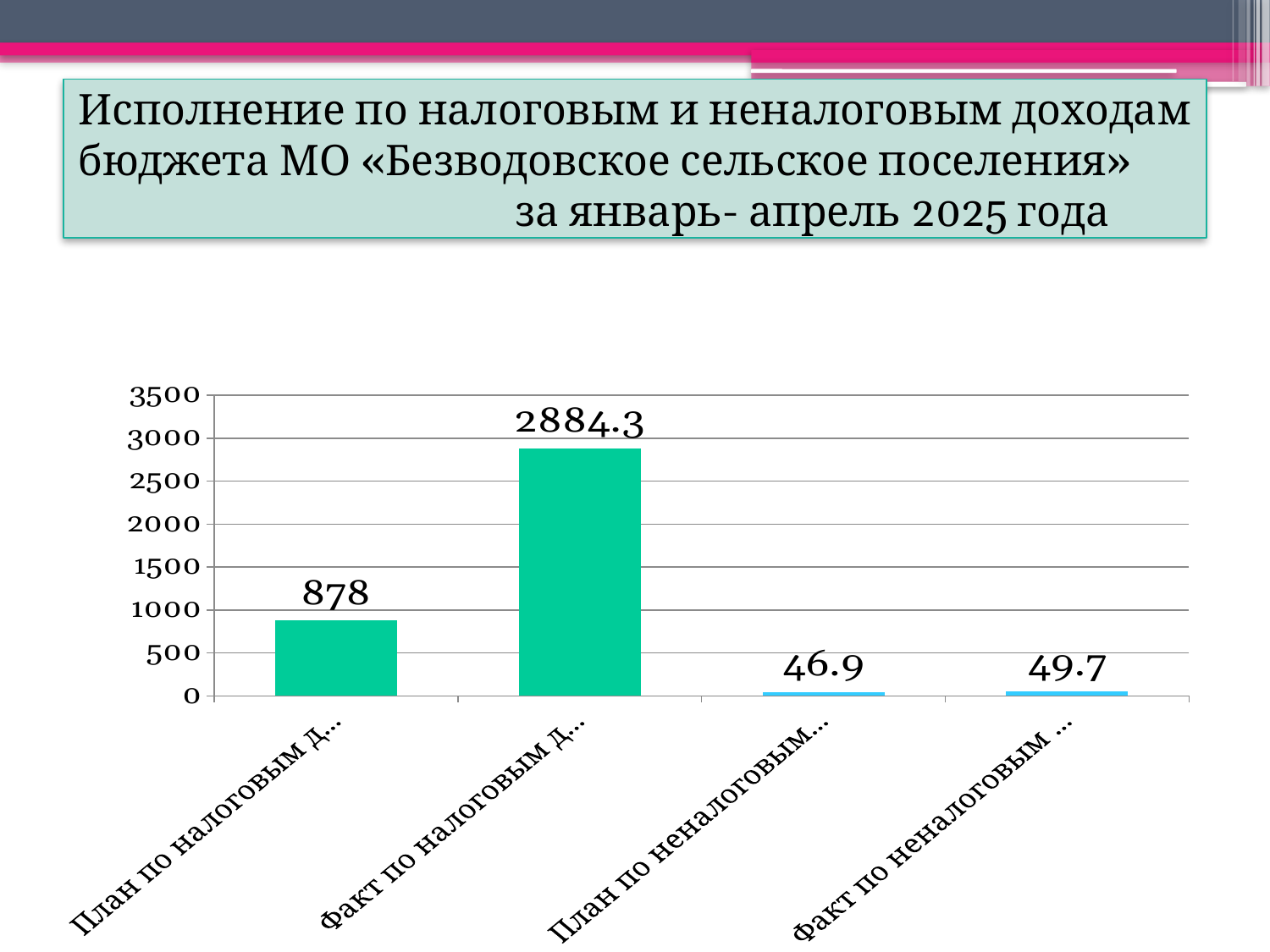

# Исполнение по налоговым и неналоговым доходам бюджета МО «Безводовское сельское поселения»                                          за январь- апрель 2025 года

### Chart

| Category | Столбец1 |
|---|---|
| План по налоговым доходам за январь - апрель 2025г. | 878.0 |
| Факт по налоговым доходам за январь -апрель 2025г. | 2884.3 |
| План по неналоговым доходам за январь-апрель 2025г. | 46.9 |
| Факт по неналоговым доходам за январь- апрель 2025г. | 49.7 |